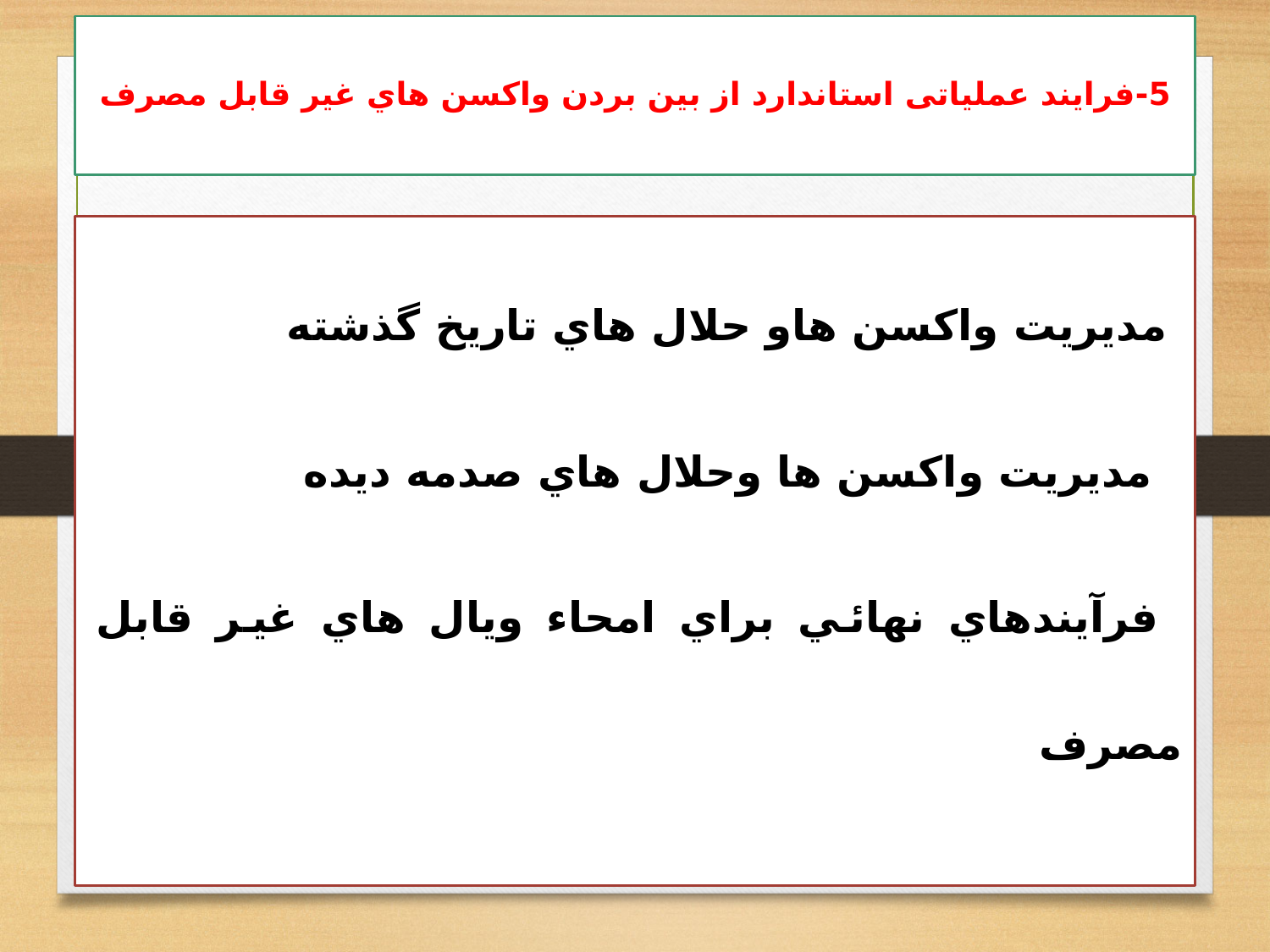

# 5-فرایند عملیاتی استاندارد از بين بردن واكسن هاي غير قابل مصرف
 مديريت واكسن هاو حلال هاي تاريخ گذشته
  مديريت واكسن ها وحلال هاي صدمه ديده
 فرآيندهاي نهائي براي امحاء ويال هاي غير قابل مصرف